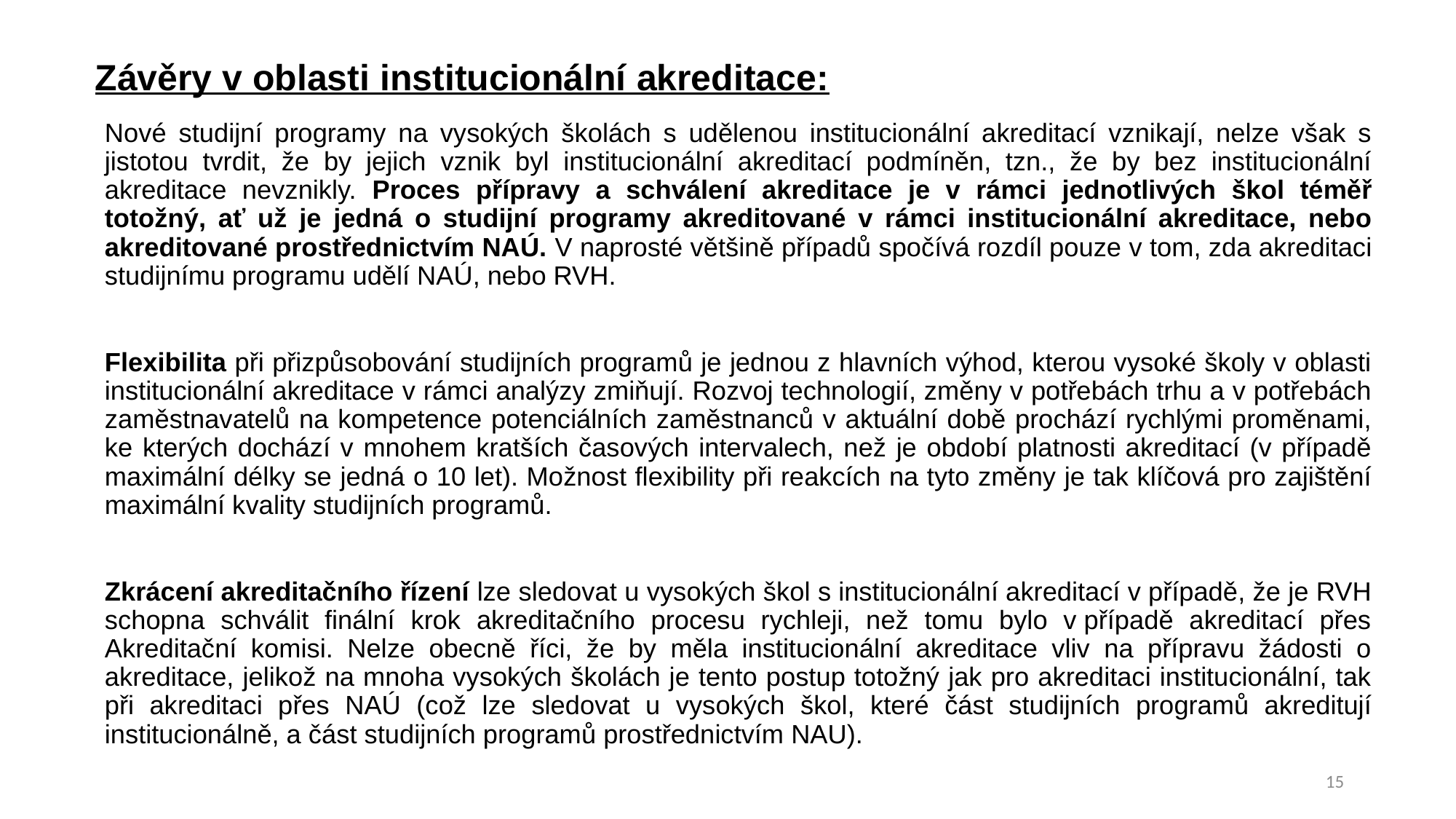

# Závěry v oblasti institucionální akreditace:
Nové studijní programy na vysokých školách s udělenou institucionální akreditací vznikají, nelze však s jistotou tvrdit, že by jejich vznik byl institucionální akreditací podmíněn, tzn., že by bez institucionální akreditace nevznikly. Proces přípravy a schválení akreditace je v rámci jednotlivých škol téměř totožný, ať už je jedná o studijní programy akreditované v rámci institucionální akreditace, nebo akreditované prostřednictvím NAÚ. V naprosté většině případů spočívá rozdíl pouze v tom, zda akreditaci studijnímu programu udělí NAÚ, nebo RVH.

Flexibilita při přizpůsobování studijních programů je jednou z hlavních výhod, kterou vysoké školy v oblasti institucionální akreditace v rámci analýzy zmiňují. Rozvoj technologií, změny v potřebách trhu a v potřebách zaměstnavatelů na kompetence potenciálních zaměstnanců v aktuální době prochází rychlými proměnami, ke kterých dochází v mnohem kratších časových intervalech, než je období platnosti akreditací (v případě maximální délky se jedná o 10 let). Možnost flexibility při reakcích na tyto změny je tak klíčová pro zajištění maximální kvality studijních programů.

Zkrácení akreditačního řízení lze sledovat u vysokých škol s institucionální akreditací v případě, že je RVH schopna schválit finální krok akreditačního procesu rychleji, než tomu bylo v případě akreditací přes Akreditační komisi. Nelze obecně říci, že by měla institucionální akreditace vliv na přípravu žádosti o akreditace, jelikož na mnoha vysokých školách je tento postup totožný jak pro akreditaci institucionální, tak při akreditaci přes NAÚ (což lze sledovat u vysokých škol, které část studijních programů akreditují institucionálně, a část studijních programů prostřednictvím NAU).
15